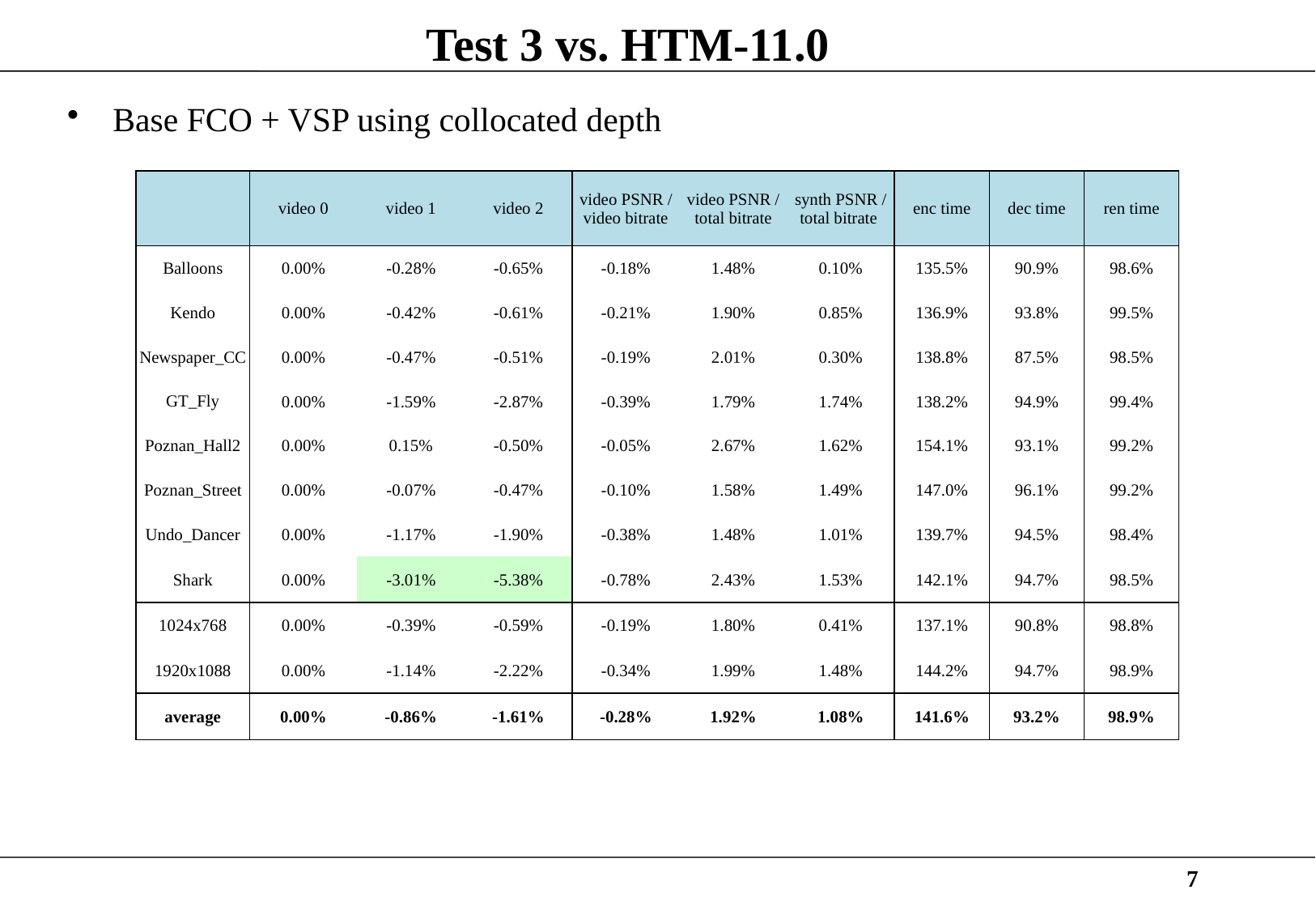

# Test 3 vs. HTM-11.0
Base FCO + VSP using collocated depth
|  | video 0 | video 1 | video 2 | video PSNR / video bitrate | video PSNR / total bitrate | synth PSNR / total bitrate | enc time | dec time | ren time |
| --- | --- | --- | --- | --- | --- | --- | --- | --- | --- |
| Balloons | 0.00% | -0.28% | -0.65% | -0.18% | 1.48% | 0.10% | 135.5% | 90.9% | 98.6% |
| Kendo | 0.00% | -0.42% | -0.61% | -0.21% | 1.90% | 0.85% | 136.9% | 93.8% | 99.5% |
| Newspaper\_CC | 0.00% | -0.47% | -0.51% | -0.19% | 2.01% | 0.30% | 138.8% | 87.5% | 98.5% |
| GT\_Fly | 0.00% | -1.59% | -2.87% | -0.39% | 1.79% | 1.74% | 138.2% | 94.9% | 99.4% |
| Poznan\_Hall2 | 0.00% | 0.15% | -0.50% | -0.05% | 2.67% | 1.62% | 154.1% | 93.1% | 99.2% |
| Poznan\_Street | 0.00% | -0.07% | -0.47% | -0.10% | 1.58% | 1.49% | 147.0% | 96.1% | 99.2% |
| Undo\_Dancer | 0.00% | -1.17% | -1.90% | -0.38% | 1.48% | 1.01% | 139.7% | 94.5% | 98.4% |
| Shark | 0.00% | -3.01% | -5.38% | -0.78% | 2.43% | 1.53% | 142.1% | 94.7% | 98.5% |
| 1024x768 | 0.00% | -0.39% | -0.59% | -0.19% | 1.80% | 0.41% | 137.1% | 90.8% | 98.8% |
| 1920x1088 | 0.00% | -1.14% | -2.22% | -0.34% | 1.99% | 1.48% | 144.2% | 94.7% | 98.9% |
| average | 0.00% | -0.86% | -1.61% | -0.28% | 1.92% | 1.08% | 141.6% | 93.2% | 98.9% |
7